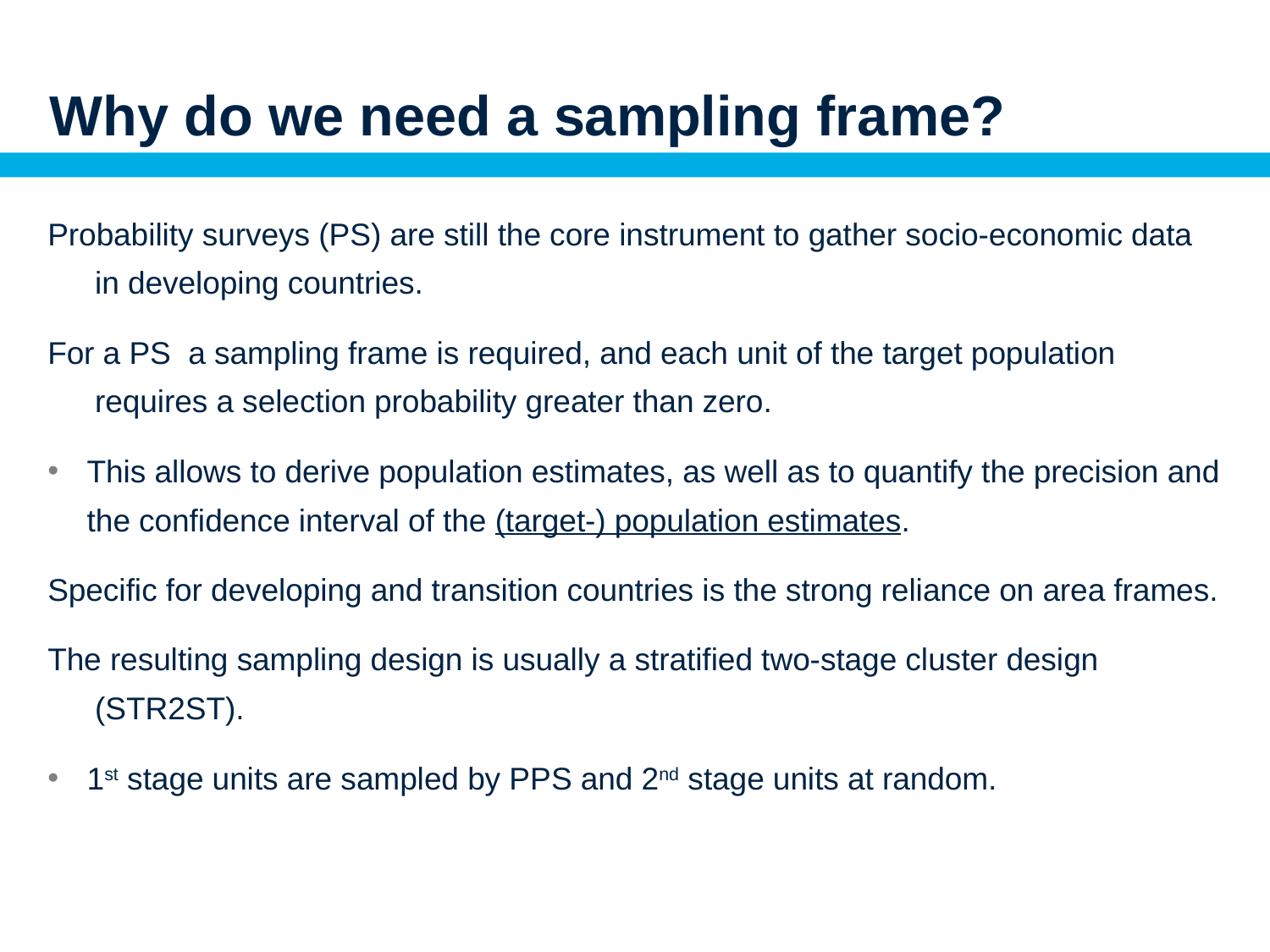

# Why do we need a sampling frame?
Probability surveys (PS) are still the core instrument to gather socio-economic data in developing countries.
For a PS  a sampling frame is required, and each unit of the target population requires a selection probability greater than zero.
This allows to derive population estimates, as well as to quantify the precision and the confidence interval of the (target-) population estimates.
Specific for developing and transition countries is the strong reliance on area frames.
The resulting sampling design is usually a stratified two-stage cluster design (STR2ST).
1st stage units are sampled by PPS and 2nd stage units at random.